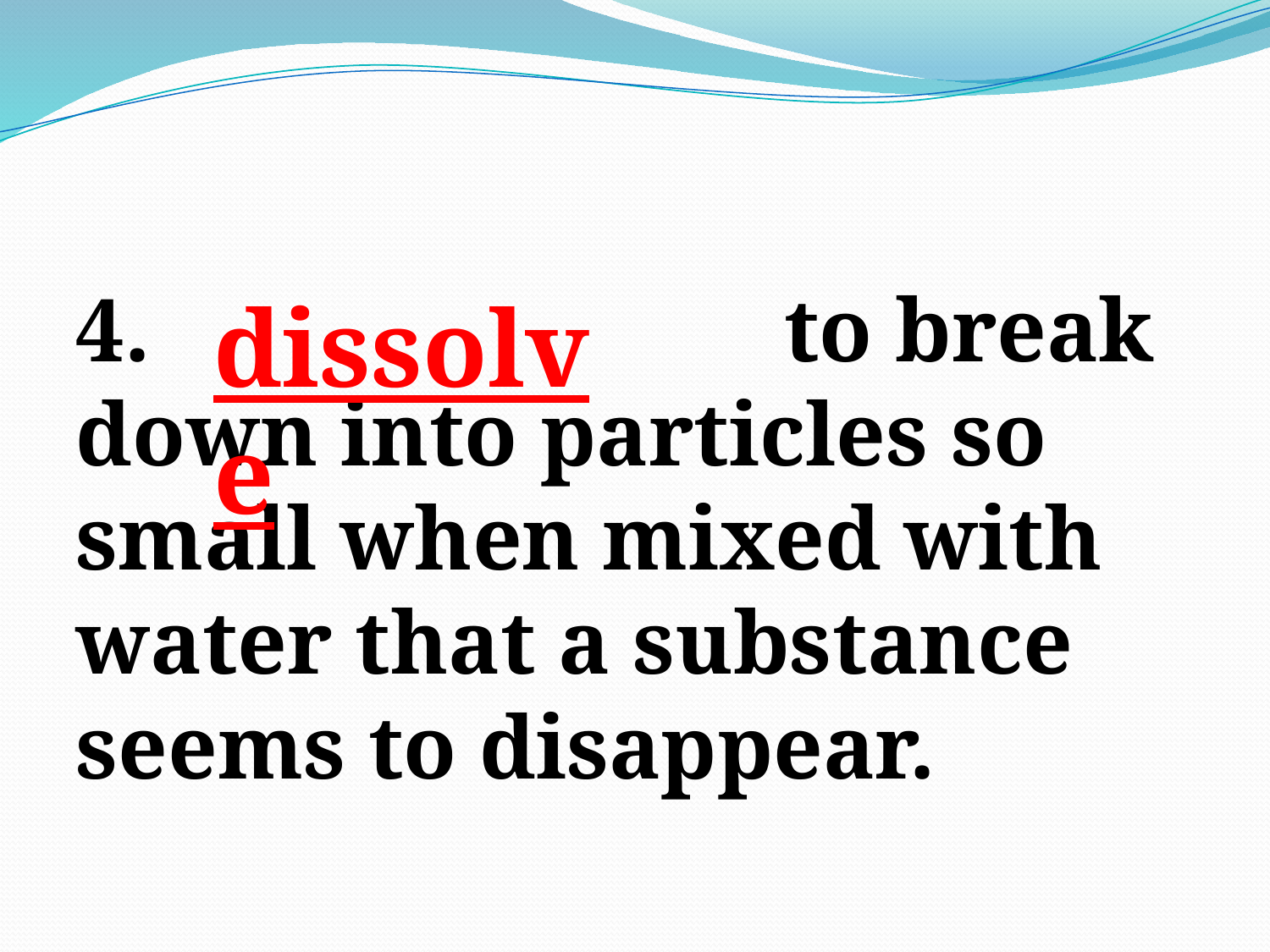

#
4.                            to break down into particles so small when mixed with water that a substance seems to disappear.

dissolve